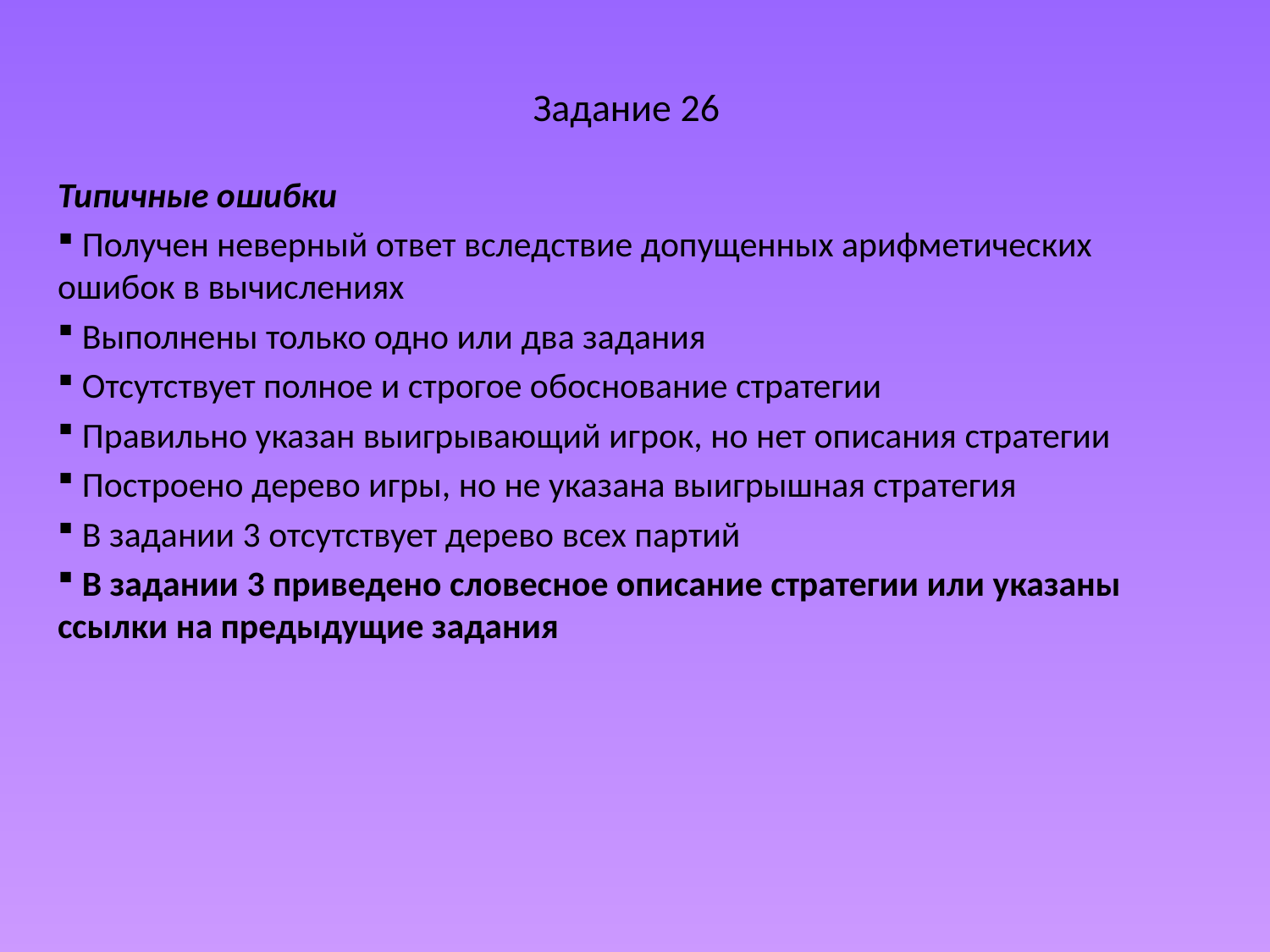

# Задание 26
Типичные ошибки
 Получен неверный ответ вследствие допущенных арифметических ошибок в вычислениях
 Выполнены только одно или два задания
 Отсутствует полное и строгое обоснование стратегии
 Правильно указан выигрывающий игрок, но нет описания стратегии
 Построено дерево игры, но не указана выигрышная стратегия
 В задании 3 отсутствует дерево всех партий
 В задании 3 приведено словесное описание стратегии или указаны ссылки на предыдущие задания